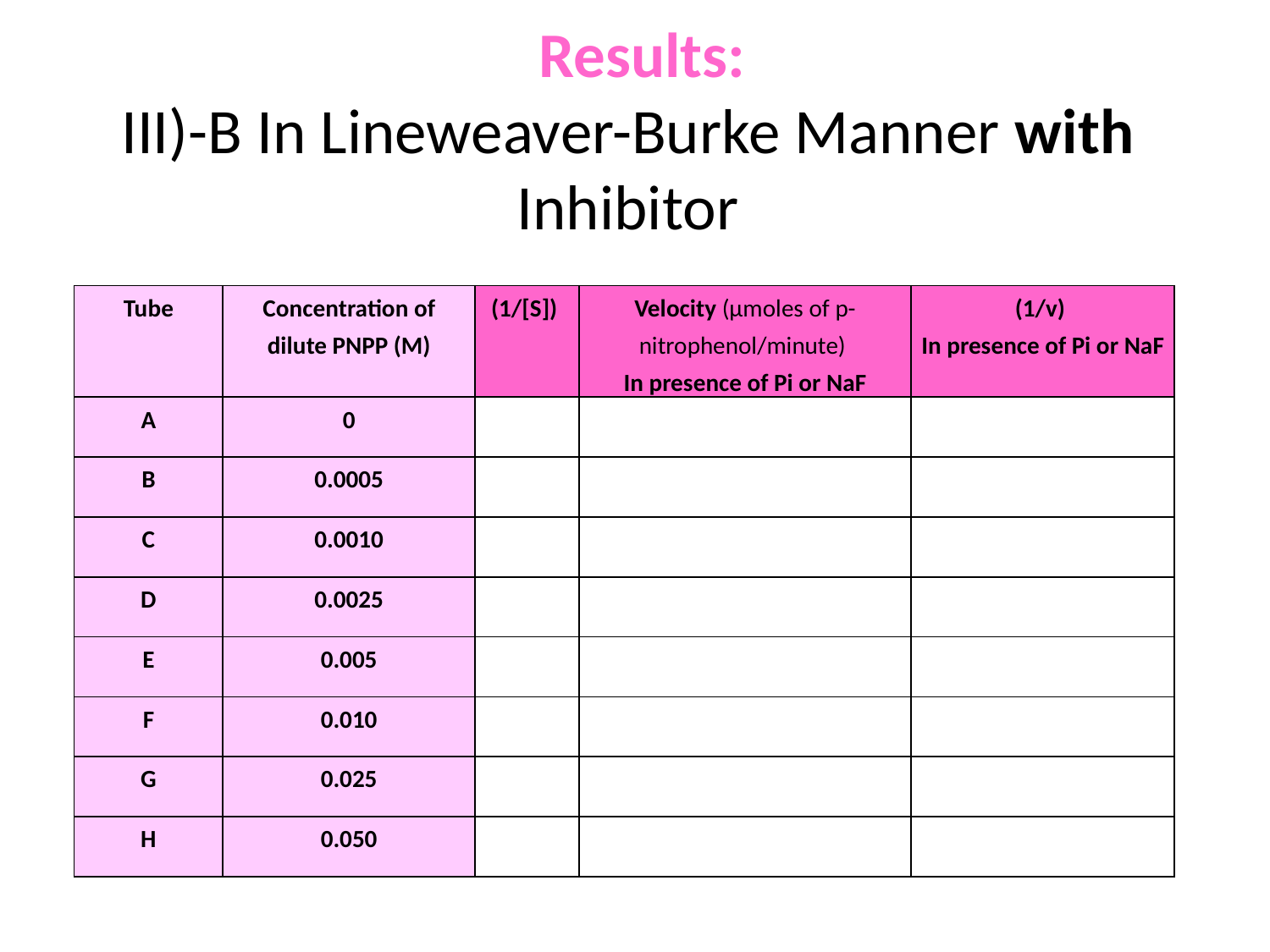

Results:
III)-B In Lineweaver-Burke Manner with  Inhibitor
| Tube | Concentration of dilute PNPP (M) | (1/[S]) | Velocity (µmoles of p-nitrophenol/minute) In presence of Pi or NaF | (1/v) In presence of Pi or NaF |
| --- | --- | --- | --- | --- |
| A | 0 |  |  |  |
| B | 0.0005 |  |  |  |
| C | 0.0010 |  |  |  |
| D | 0.0025 |  |  |  |
| E | 0.005 |  |  |  |
| F | 0.010 |  |  |  |
| G | 0.025 |  |  |  |
| H | 0.050 |  |  |  |